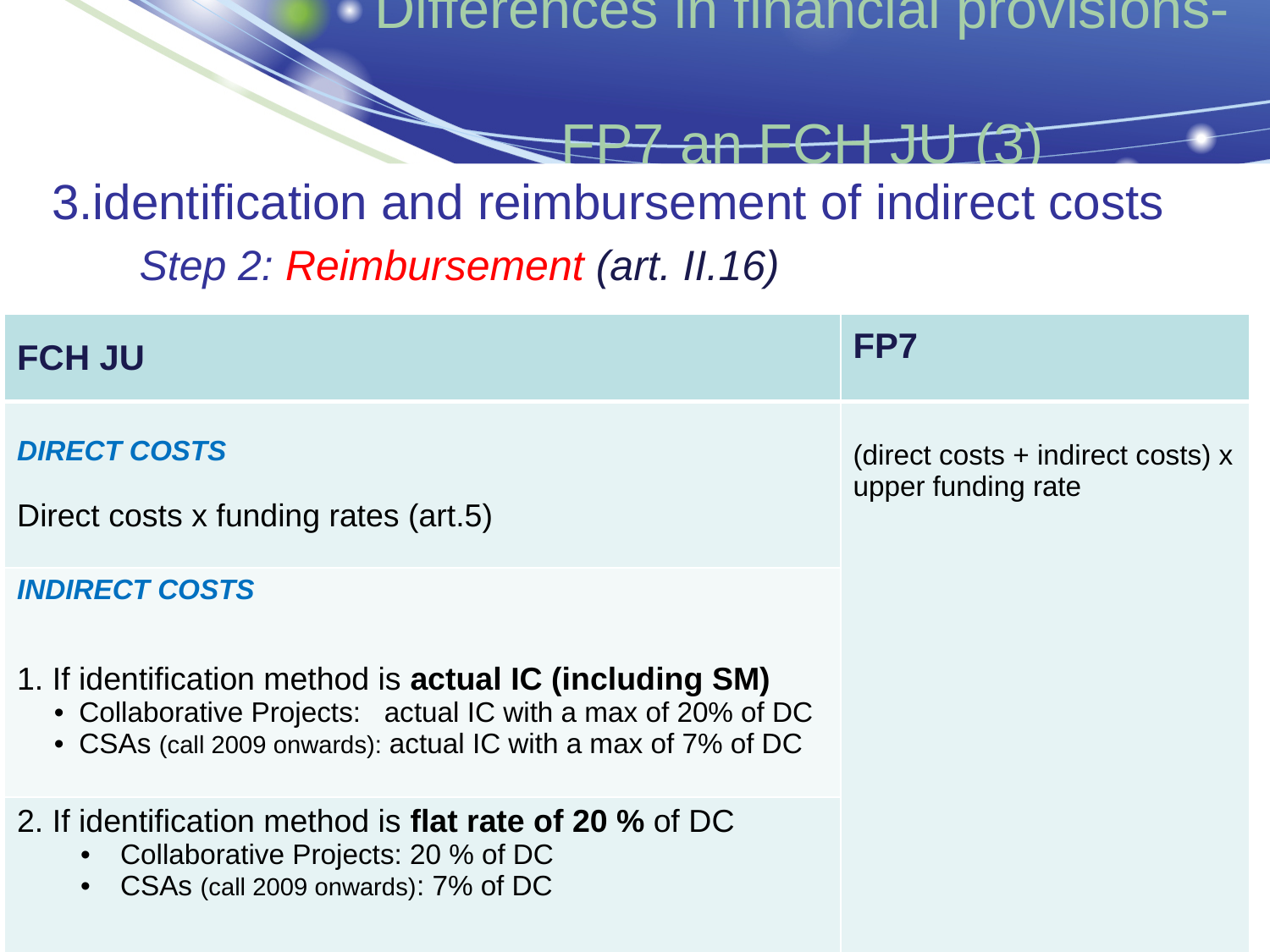

# Differences in financial provisions- FP7 an FCH JU (3)
    3.identification and reimbursement of indirect costs
             Step 2: Reimbursement (art. II.16)

| FCH JU | FP7 |
| --- | --- |
| DIRECT COSTS Direct costs x funding rates (art.5) | (direct costs + indirect costs) x upper funding rate |
| INDIRECT COSTS 1. If identification method is actual IC (including SM) Collaborative Projects: actual IC with a max of 20% of DC CSAs (call 2009 onwards): actual IC with a max of 7% of DC |  |
| 2. If identification method is flat rate of 20 % of DC Collaborative Projects: 20 % of DC CSAs (call 2009 onwards): 7% of DC |  |
14